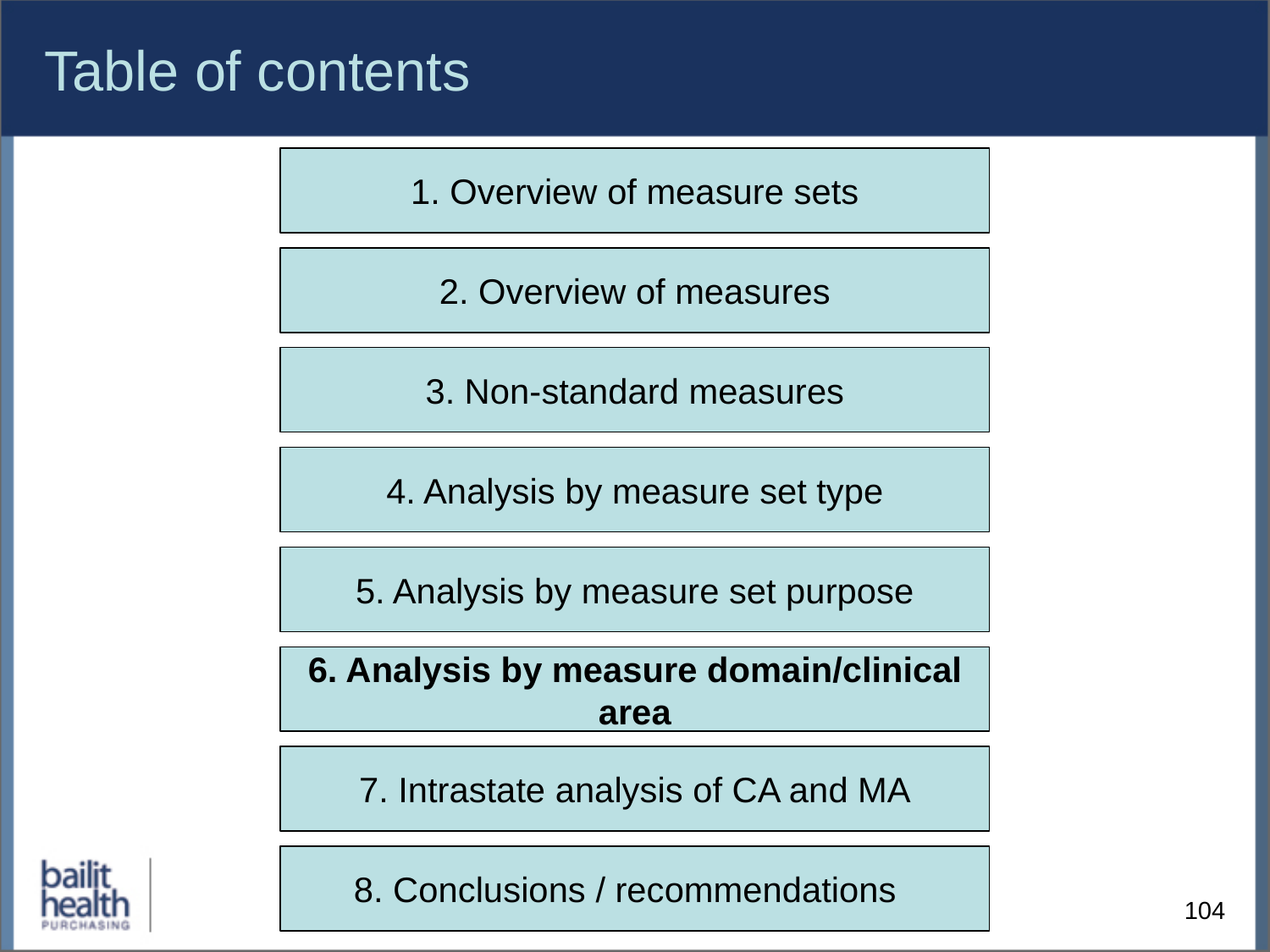

# Table of contents
1. Overview of measure sets
2. Overview of measures
3. Non-standard measures
4. Analysis by measure set type
5. Analysis by measure set purpose
6. Analysis by measure domain/clinical area
7. Intrastate analysis of CA and MA
8. Conclusions / recommendations
104